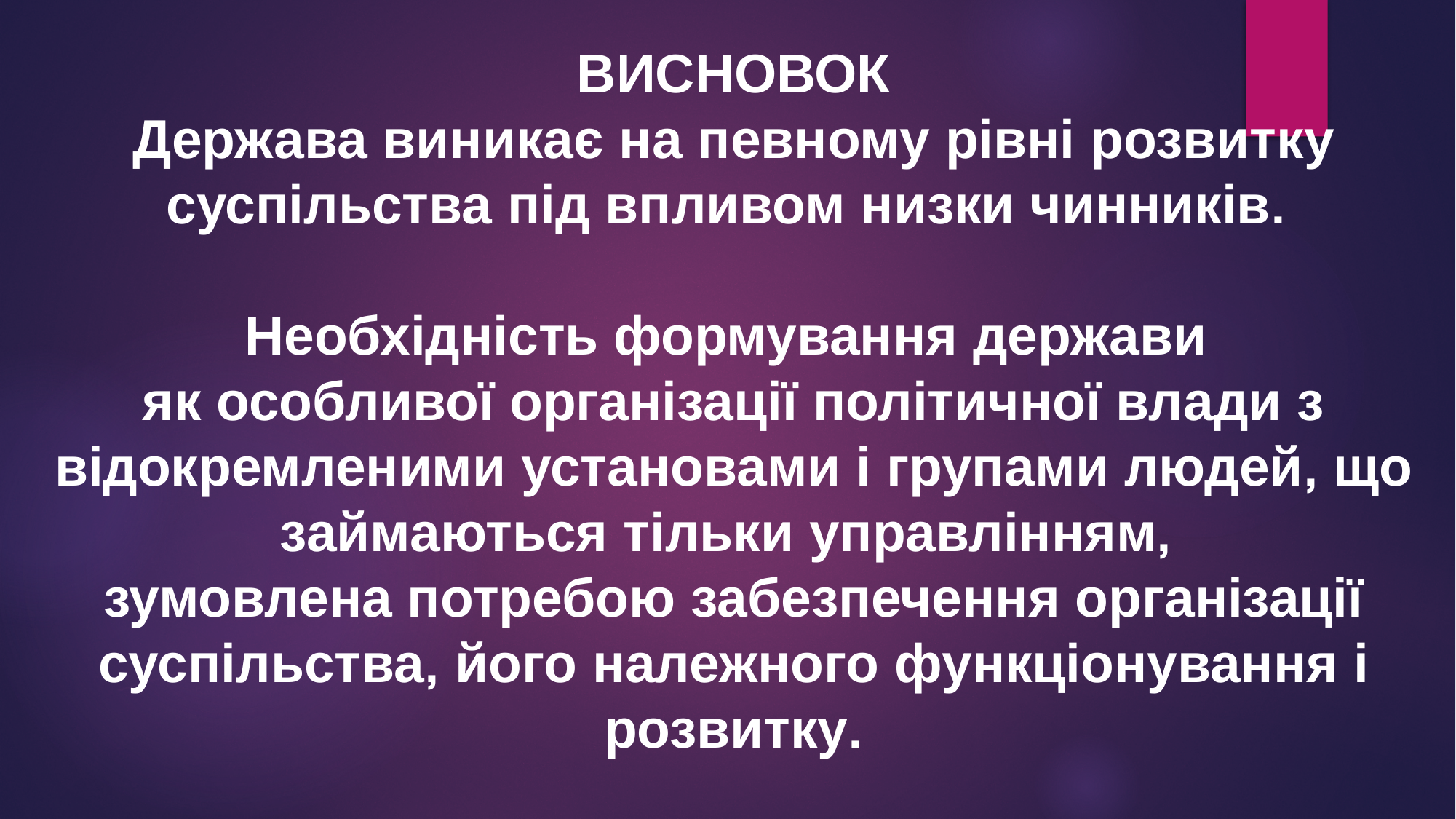

ВИСНОВОК
Держава виникає на певному рівні розвитку суспільства під впливом низки чинників.

Необхідність формування держави
як особливої організації політичної влади з відокремленими установами і групами людей, що займаються тільки управлінням,
зумовлена потребою забезпечення організації суспільства, його належного функціонування і розвитку.